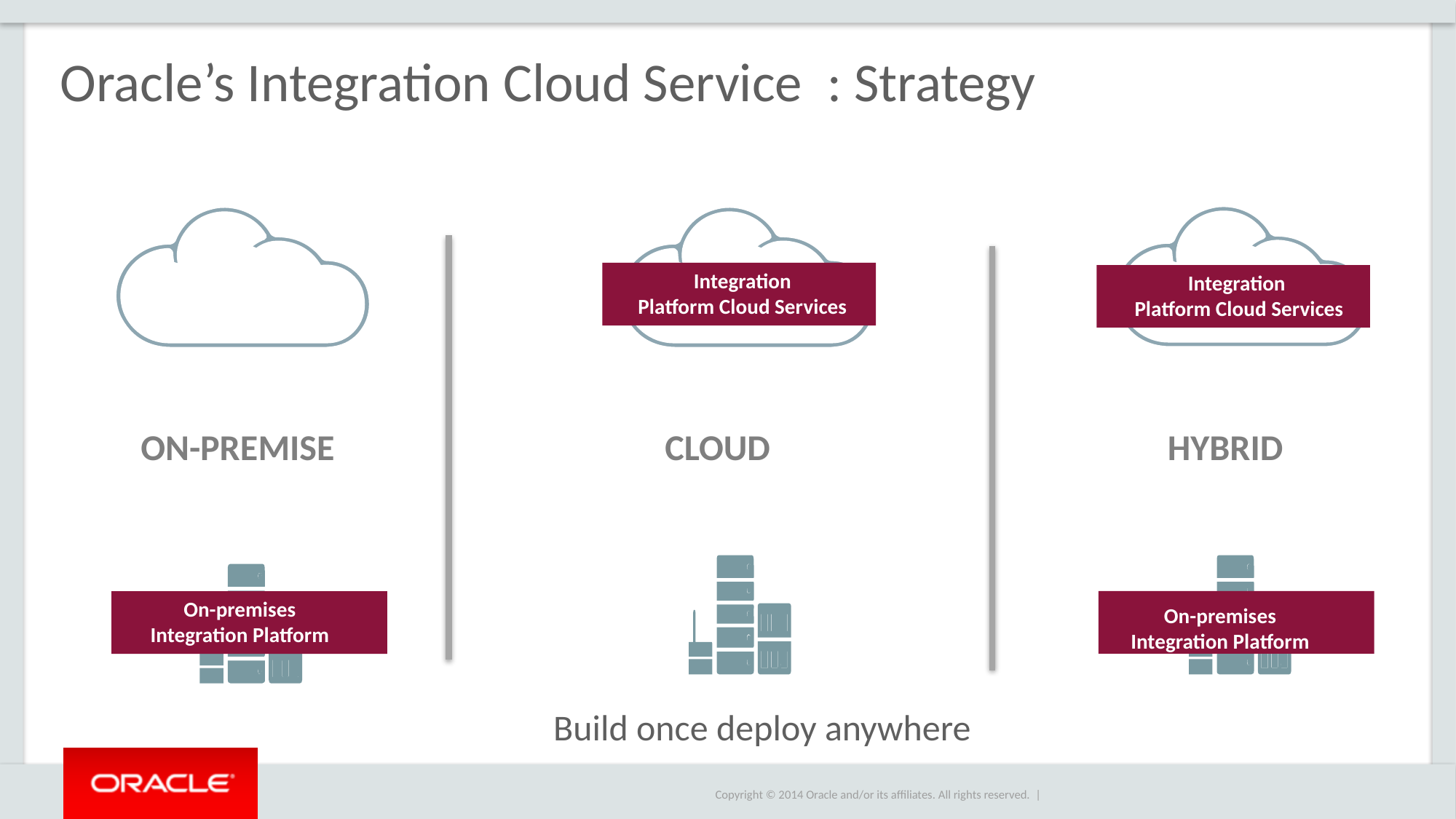

# Oracle’s Integration Cloud Service  : Strategy

Integration
Platform Cloud Services

Integration
 Platform Cloud Services
Oracle SaaS
Applications
CLOUD
HYBRID
On-premise

On-premises
Integration Platform

On-premises
Integration Platform
Build once deploy anywhere